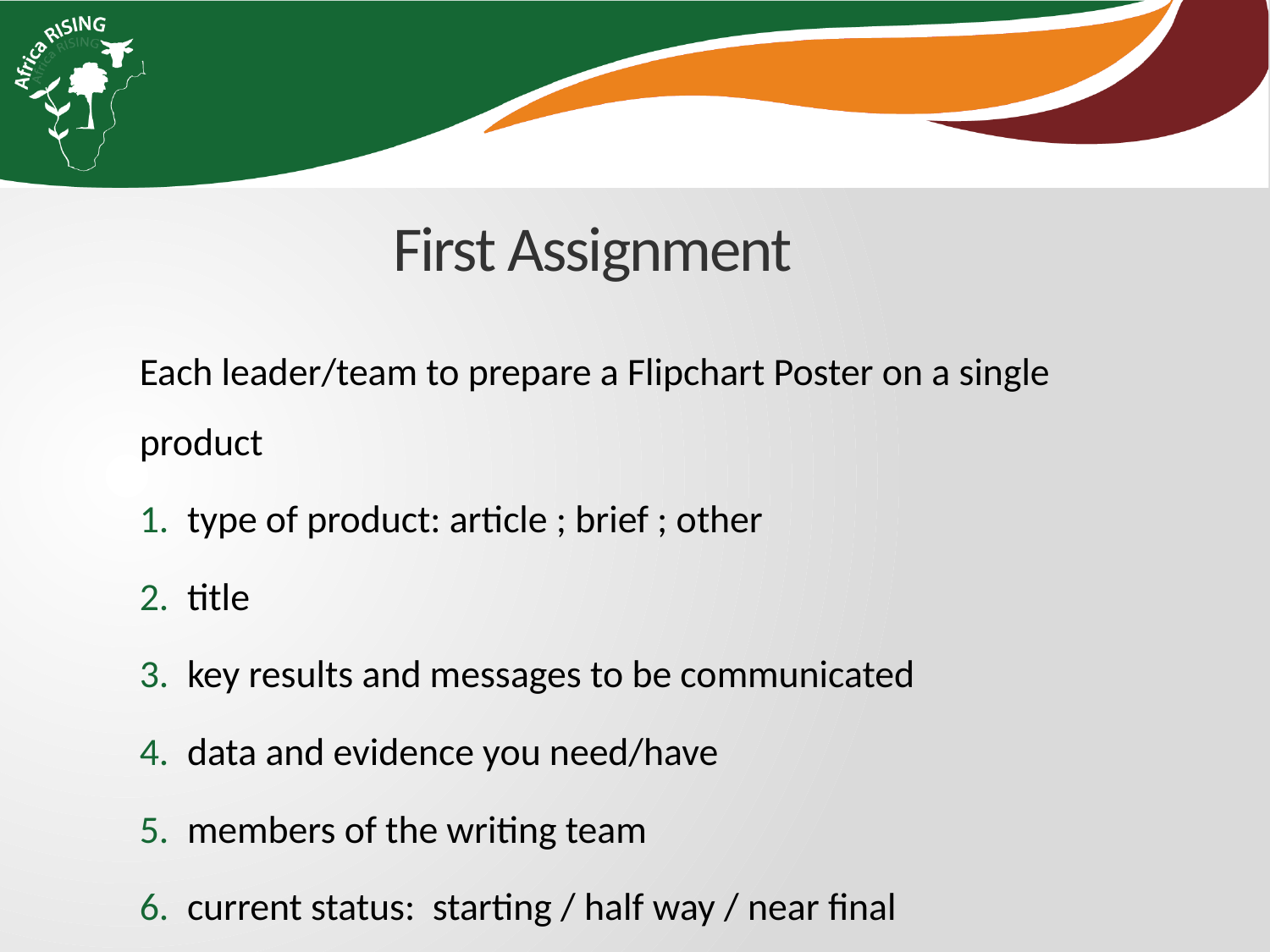

# First Assignment
Each leader/team to prepare a Flipchart Poster on a single product
type of product: article ; brief ; other
title
key results and messages to be communicated
data and evidence you need/have
members of the writing team
current status:  starting / half way / near final